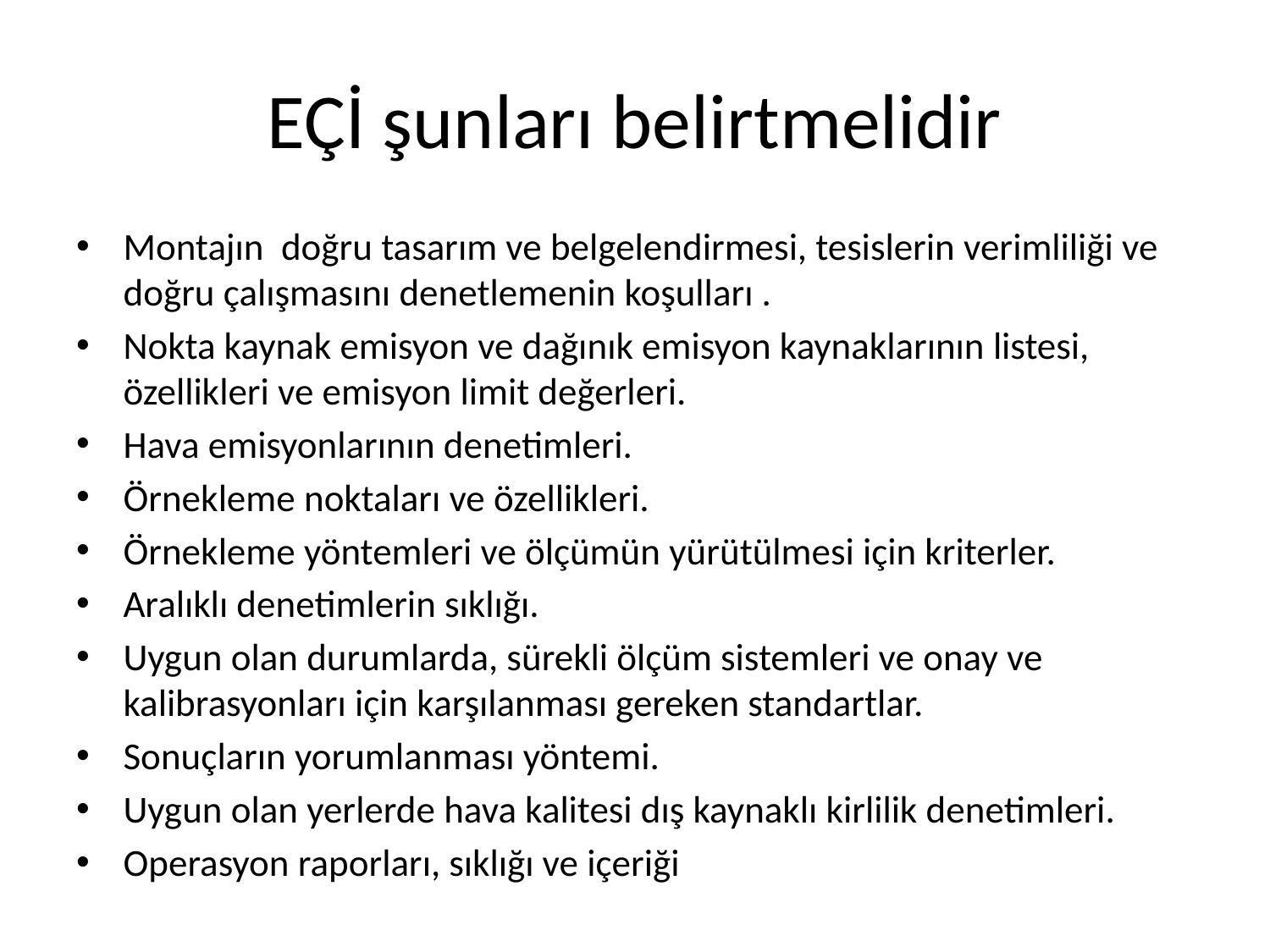

# EÇİ şunları belirtmelidir
Montajın  doğru tasarım ve belgelendirmesi, tesislerin verimliliği ve doğru çalışmasını denetlemenin koşulları .
Nokta kaynak emisyon ve dağınık emisyon kaynaklarının listesi, özellikleri ve emisyon limit değerleri.
Hava emisyonlarının denetimleri.
Örnekleme noktaları ve özellikleri.
Örnekleme yöntemleri ve ölçümün yürütülmesi için kriterler.
Aralıklı denetimlerin sıklığı.
Uygun olan durumlarda, sürekli ölçüm sistemleri ve onay ve kalibrasyonları için karşılanması gereken standartlar.
Sonuçların yorumlanması yöntemi.
Uygun olan yerlerde hava kalitesi dış kaynaklı kirlilik denetimleri.
Operasyon raporları, sıklığı ve içeriği